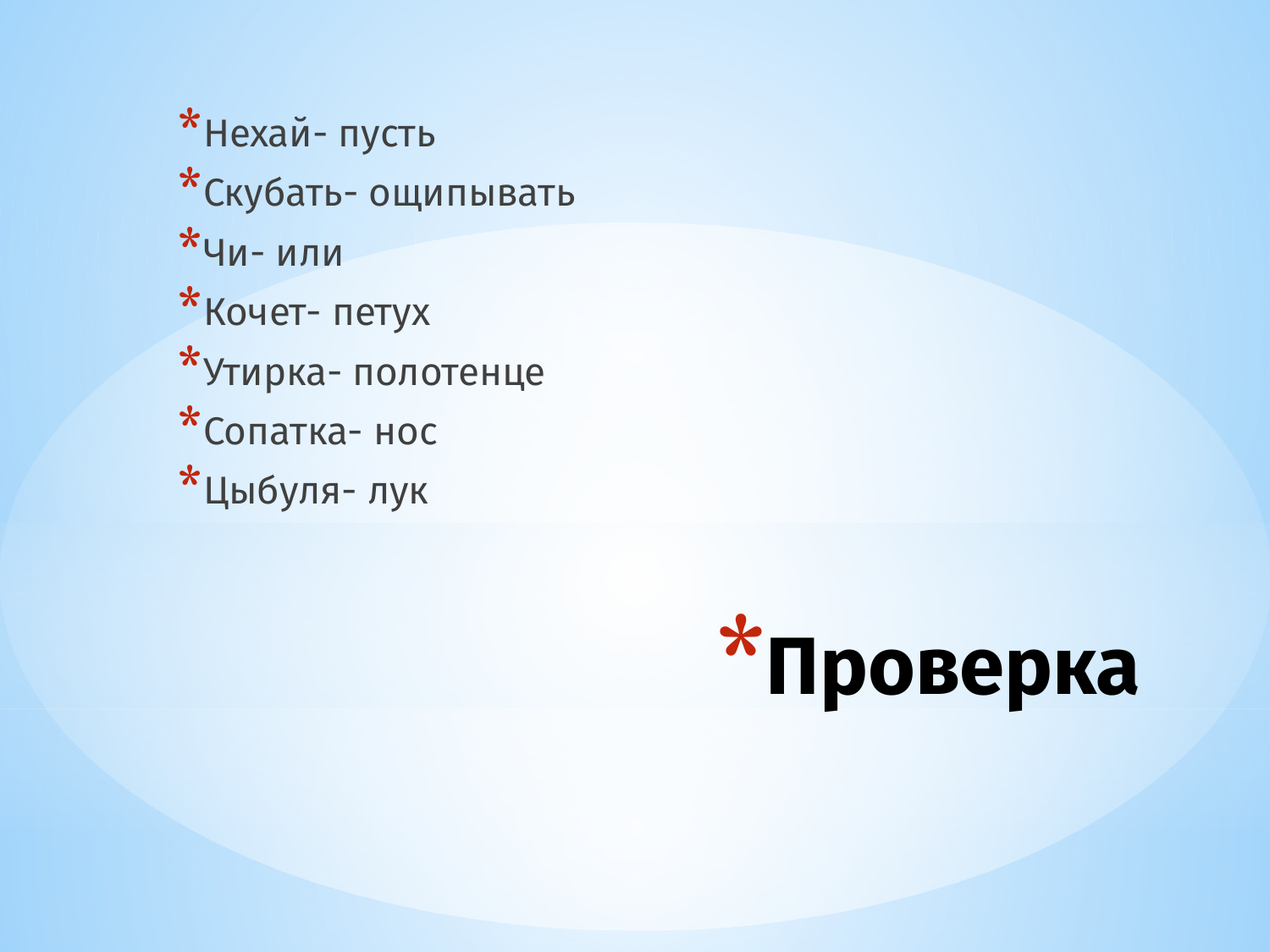

Нехай- пусть
Скубать- ощипывать
Чи- или
Кочет- петух
Утирка- полотенце
Сопатка- нос
Цыбуля- лук
# Проверка